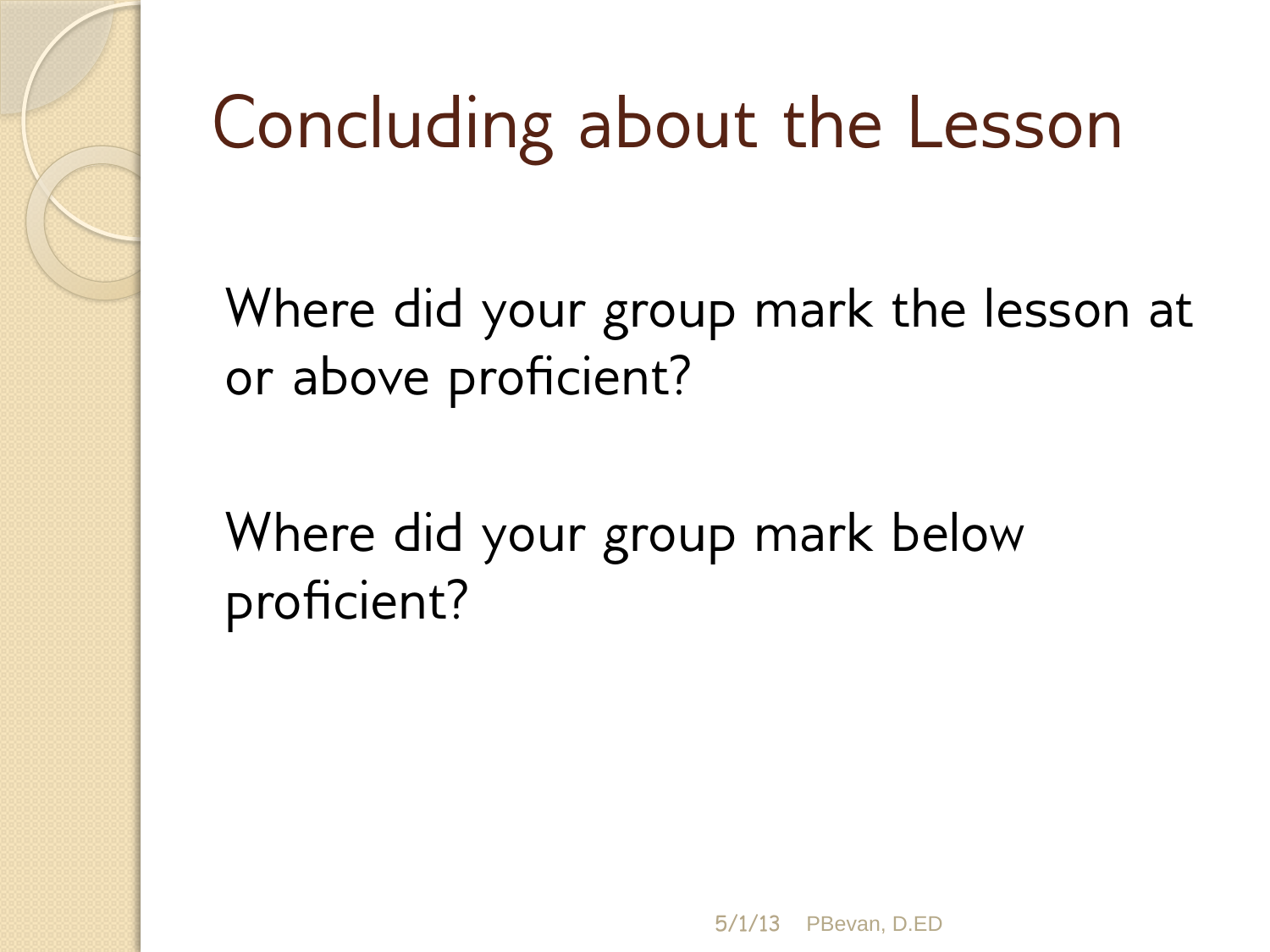

# Concluding about the Lesson

Where did your group mark the lesson at or above proficient?

Where did your group mark below proficient?
5/1/13
PBevan, D.ED